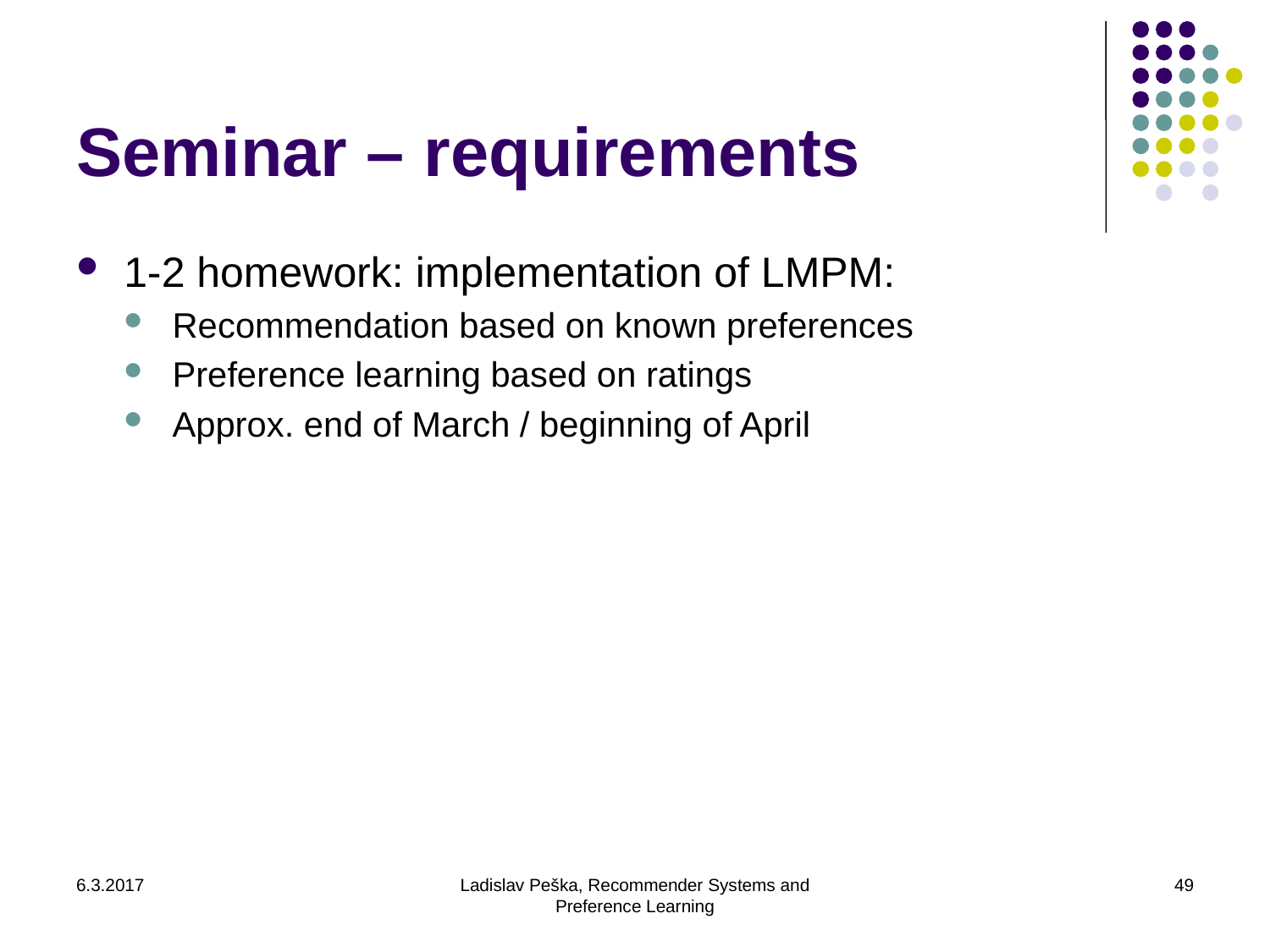

# Seminar – requirements
1-2 homework: implementation of LMPM:
Recommendation based on known preferences
Preference learning based on ratings
Approx. end of March / beginning of April

6.3.2017
Ladislav Peška, Recommender Systems and Preference Learning
49